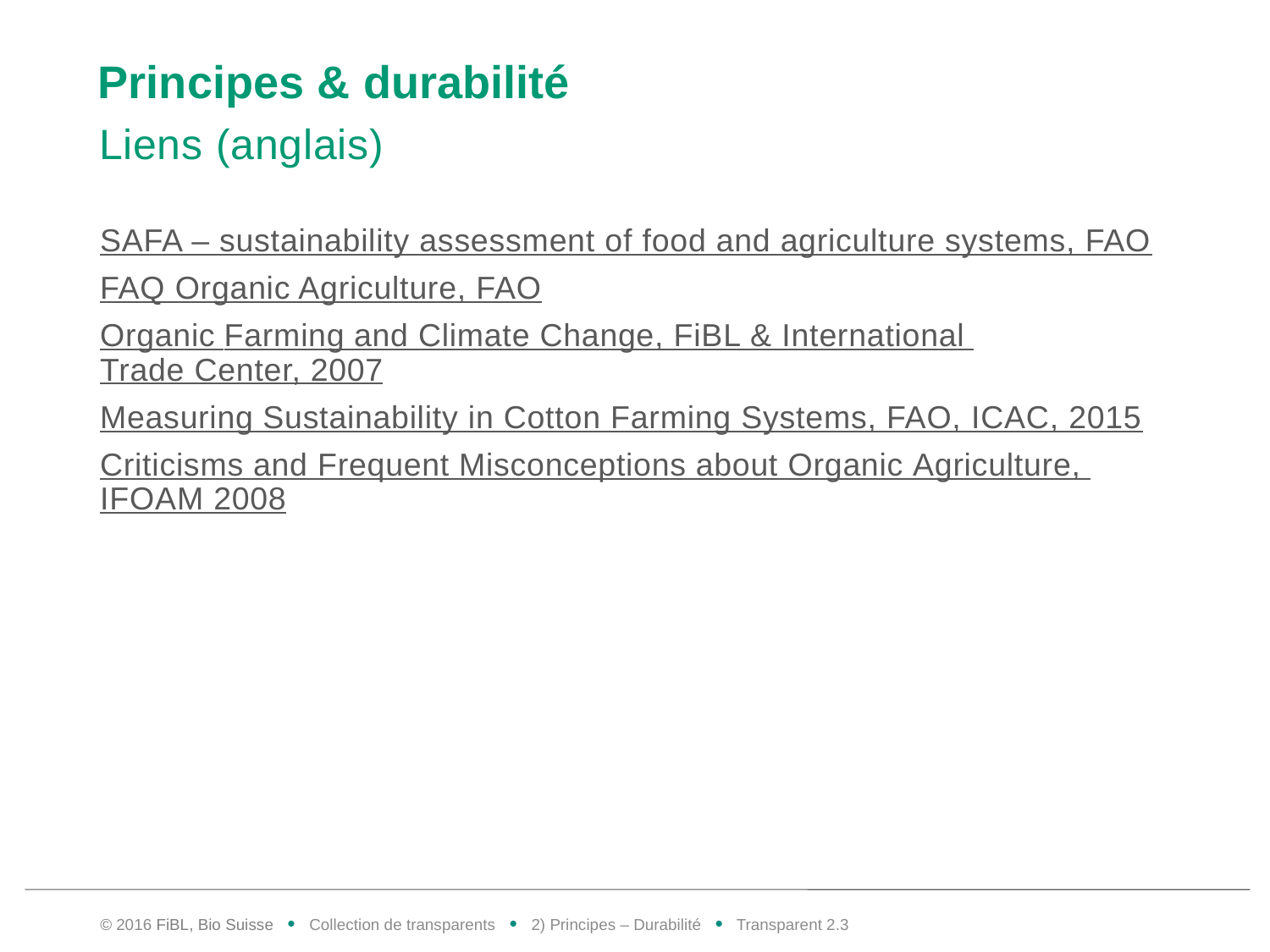

# Principes & durabilité
Liens (anglais)
SAFA – sustainability assessment of food and agriculture systems, FAO
FAQ Organic Agriculture, FAO
Organic Farming and Climate Change, FiBL & International Trade Center, 2007
Measuring Sustainability in Cotton Farming Systems, FAO, ICAC, 2015
Criticisms and Frequent Misconceptions about Organic Agriculture,
IFOAM 2008

© 2016 FiBL, Bio Suisse   •   Collection de transparents   •   2) Principes – Durabilité   •   Transparent 2.3